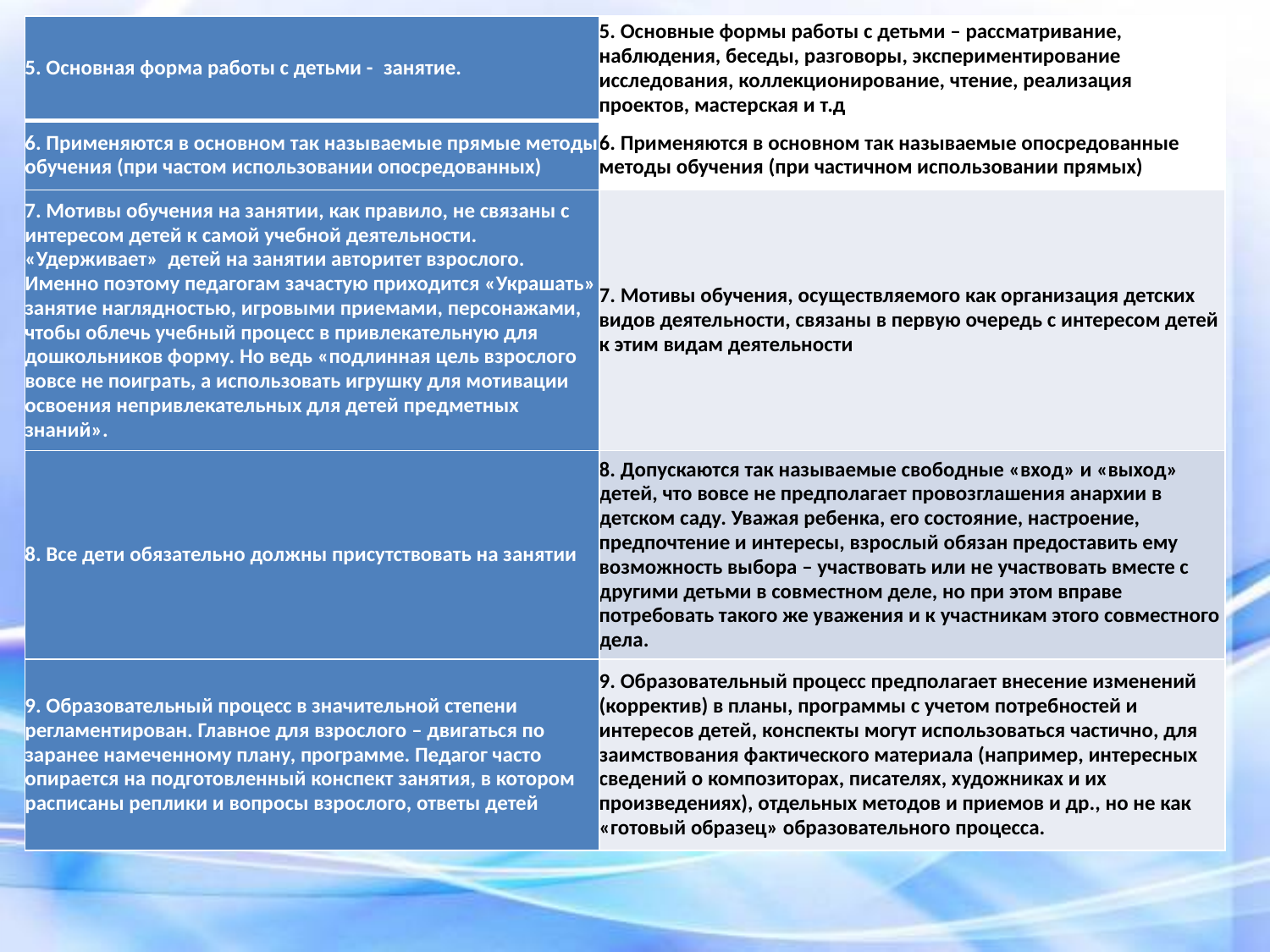

| 5. Основная форма работы с детьми -  занятие. | 5. Основные формы работы с детьми – рассматривание, наблюдения, беседы, разговоры, экспериментирование исследования, коллекционирование, чтение, реализация проектов, мастерская и т.д |
| --- | --- |
| 6. Применяются в основном так называемые прямые методы обучения (при частом использовании опосредованных) | 6. Применяются в основном так называемые опосредованные методы обучения (при частичном использовании прямых) |
| 7. Мотивы обучения на занятии, как правило, не связаны с интересом детей к самой учебной деятельности. «Удерживает»  детей на занятии авторитет взрослого. Именно поэтому педагогам зачастую приходится «Украшать» занятие наглядностью, игровыми приемами, персонажами, чтобы облечь учебный процесс в привлекательную для дошкольников форму. Но ведь «подлинная цель взрослого вовсе не поиграть, а использовать игрушку для мотивации освоения непривлекательных для детей предметных знаний». | 7. Мотивы обучения, осуществляемого как организация детских видов деятельности, связаны в первую очередь с интересом детей к этим видам деятельности |
| 8. Все дети обязательно должны присутствовать на занятии | 8. Допускаются так называемые свободные «вход» и «выход» детей, что вовсе не предполагает провозглашения анархии в детском саду. Уважая ребенка, его состояние, настроение, предпочтение и интересы, взрослый обязан предоставить ему возможность выбора – участвовать или не участвовать вместе с другими детьми в совместном деле, но при этом вправе потребовать такого же уважения и к участникам этого совместного дела. |
| 9. Образовательный процесс в значительной степени регламентирован. Главное для взрослого – двигаться по заранее намеченному плану, программе. Педагог часто опирается на подготовленный конспект занятия, в котором расписаны реплики и вопросы взрослого, ответы детей | 9. Образовательный процесс предполагает внесение изменений (корректив) в планы, программы с учетом потребностей и интересов детей, конспекты могут использоваться частично, для заимствования фактического материала (например, интересных сведений о композиторах, писателях, художниках и их произведениях), отдельных методов и приемов и др., но не как «готовый образец» образовательного процесса. |